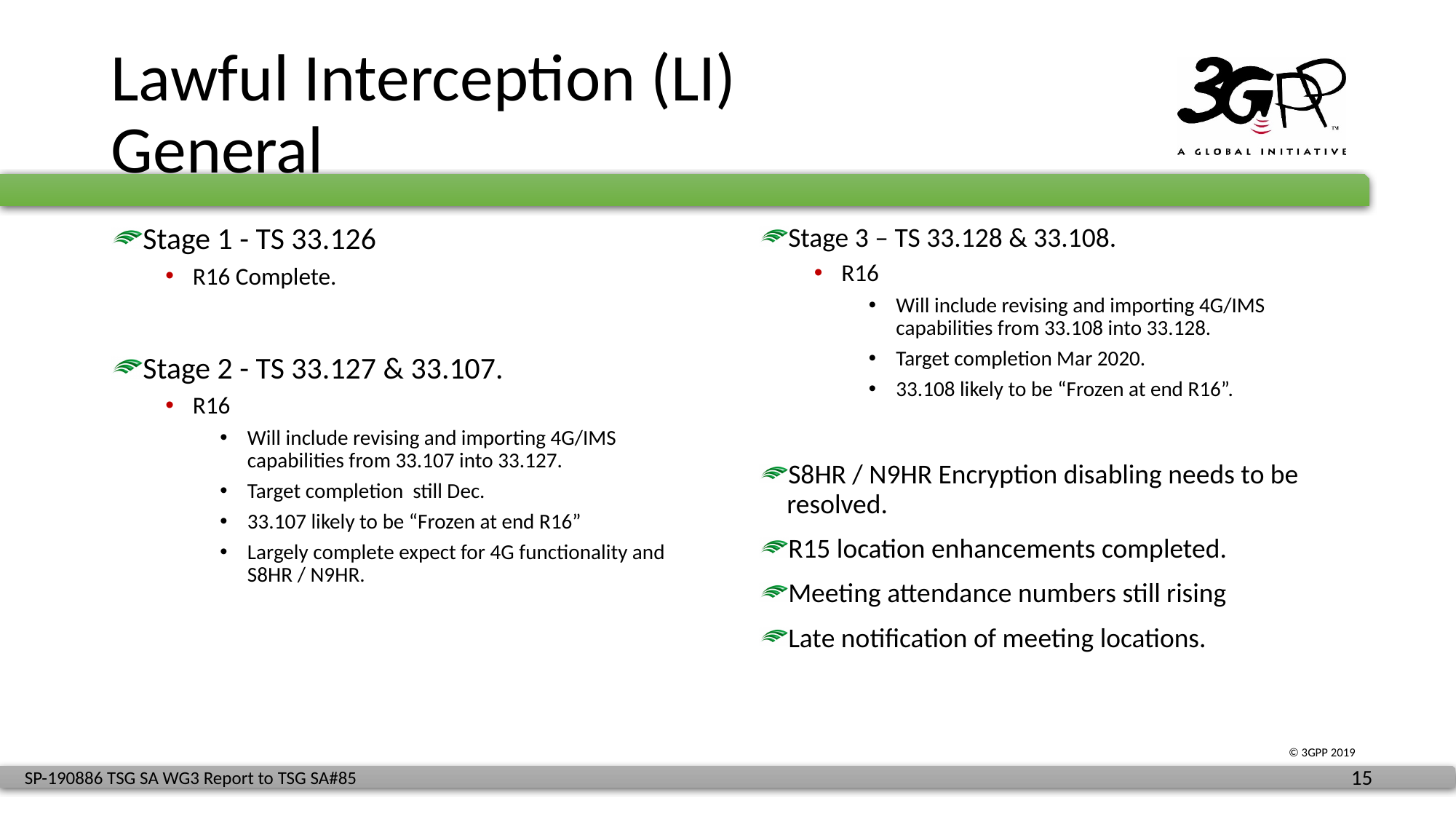

# Lawful Interception (LI) General
Stage 1 - TS 33.126
R16 Complete.

Stage 2 - TS 33.127 & 33.107.
R16
Will include revising and importing 4G/IMS capabilities from 33.107 into 33.127.
Target completion  still Dec.
33.107 likely to be “Frozen at end R16”
Largely complete expect for 4G functionality and S8HR / N9HR.

Stage 3 – TS 33.128 & 33.108.
R16
Will include revising and importing 4G/IMS capabilities from 33.108 into 33.128.
Target completion Mar 2020.
33.108 likely to be “Frozen at end R16”.

S8HR / N9HR Encryption disabling needs to be resolved.
R15 location enhancements completed.
Meeting attendance numbers still rising
Late notification of meeting locations.